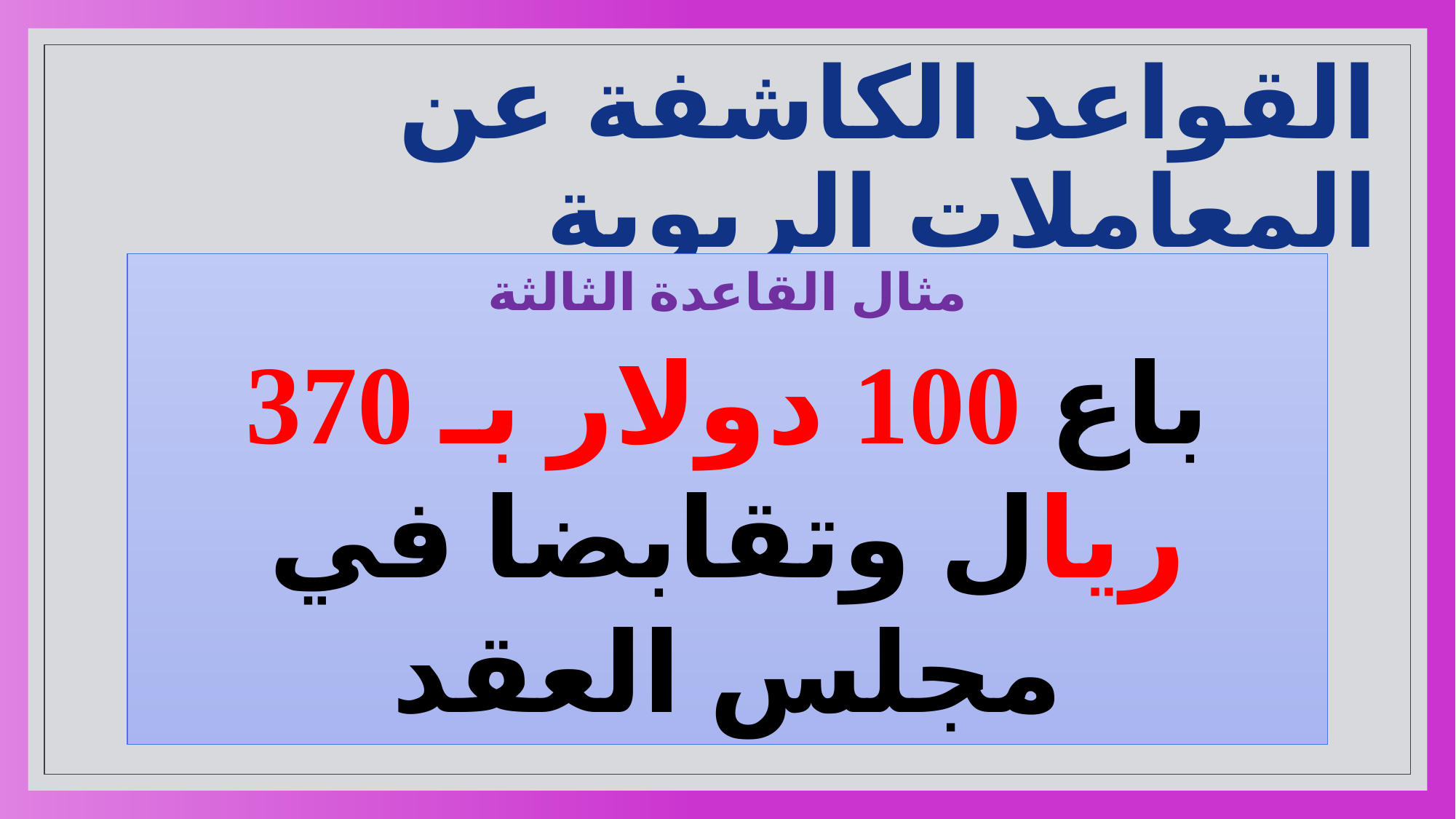

# القواعد الكاشفة عن المعاملات الربوية
مثال القاعدة الثالثة
باع 100 دولار بـ 370 ريال وتقابضا في مجلس العقد